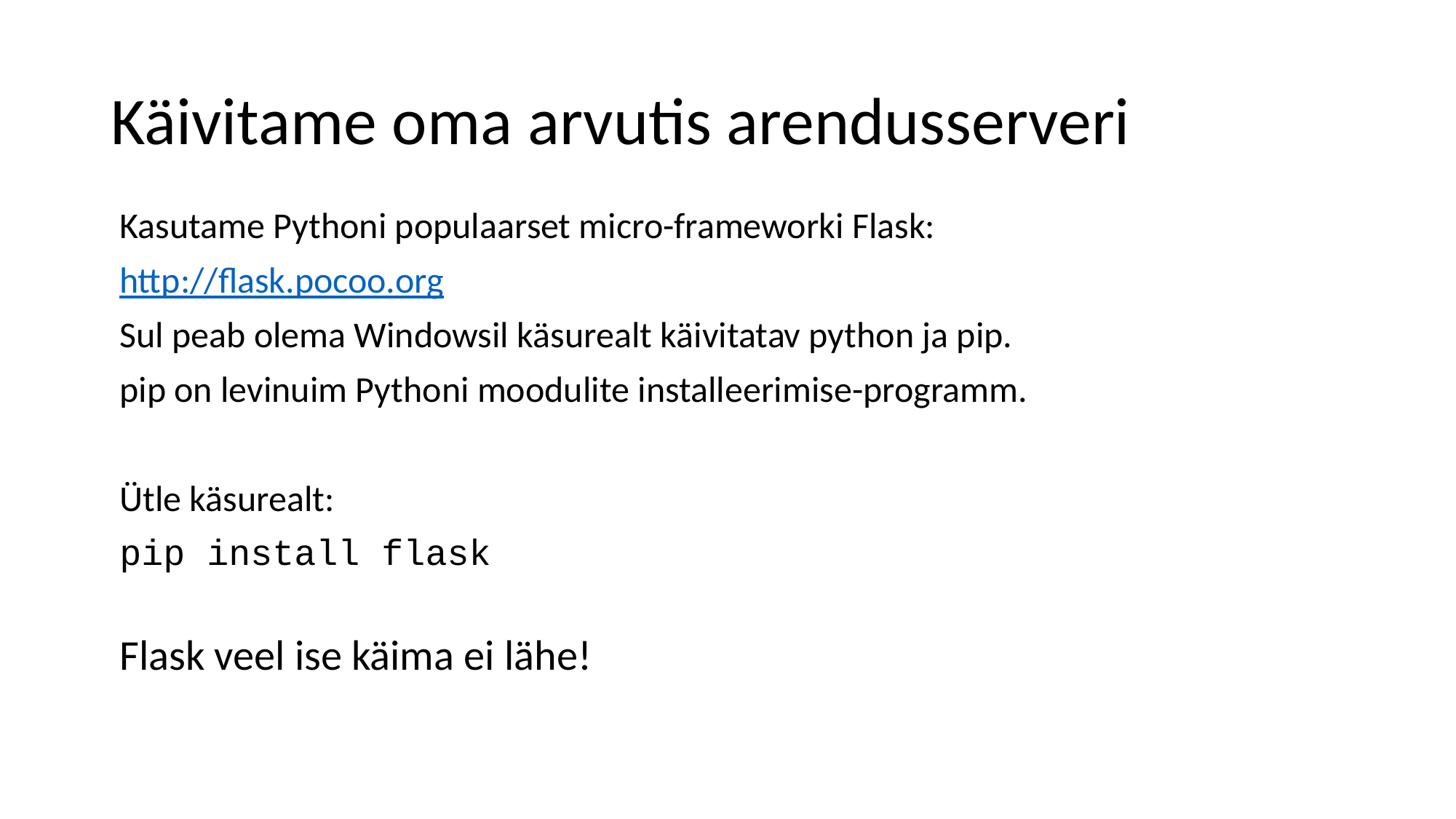

# Käivitame oma arvutis arendusserveri
Kasutame Pythoni populaarset micro-frameworki Flask:
http://flask.pocoo.org
Sul peab olema Windowsil käsurealt käivitatav python ja pip.
pip on levinuim Pythoni moodulite installeerimise-programm.

Ütle käsurealt:
pip install flask

Flask veel ise käima ei lähe!